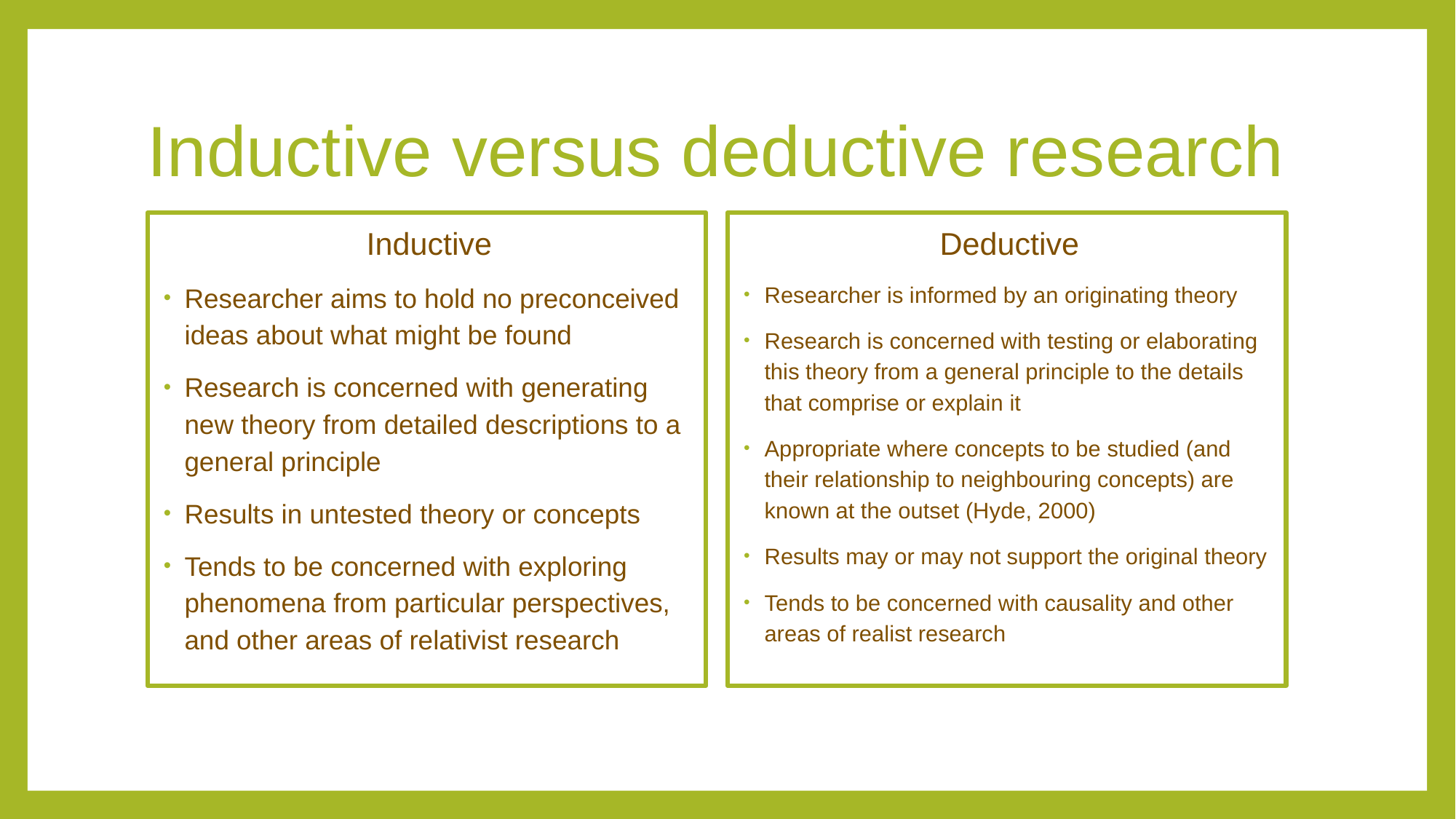

# Inductive versus deductive research
Inductive
Researcher aims to hold no preconceived ideas about what might be found
Research is concerned with generating new theory from detailed descriptions to a general principle
Results in untested theory or concepts
Tends to be concerned with exploring phenomena from particular perspectives, and other areas of relativist research
Deductive
Researcher is informed by an originating theory
Research is concerned with testing or elaborating this theory from a general principle to the details that comprise or explain it
Appropriate where concepts to be studied (and their relationship to neighbouring concepts) are known at the outset (Hyde, 2000)
Results may or may not support the original theory
Tends to be concerned with causality and other areas of realist research